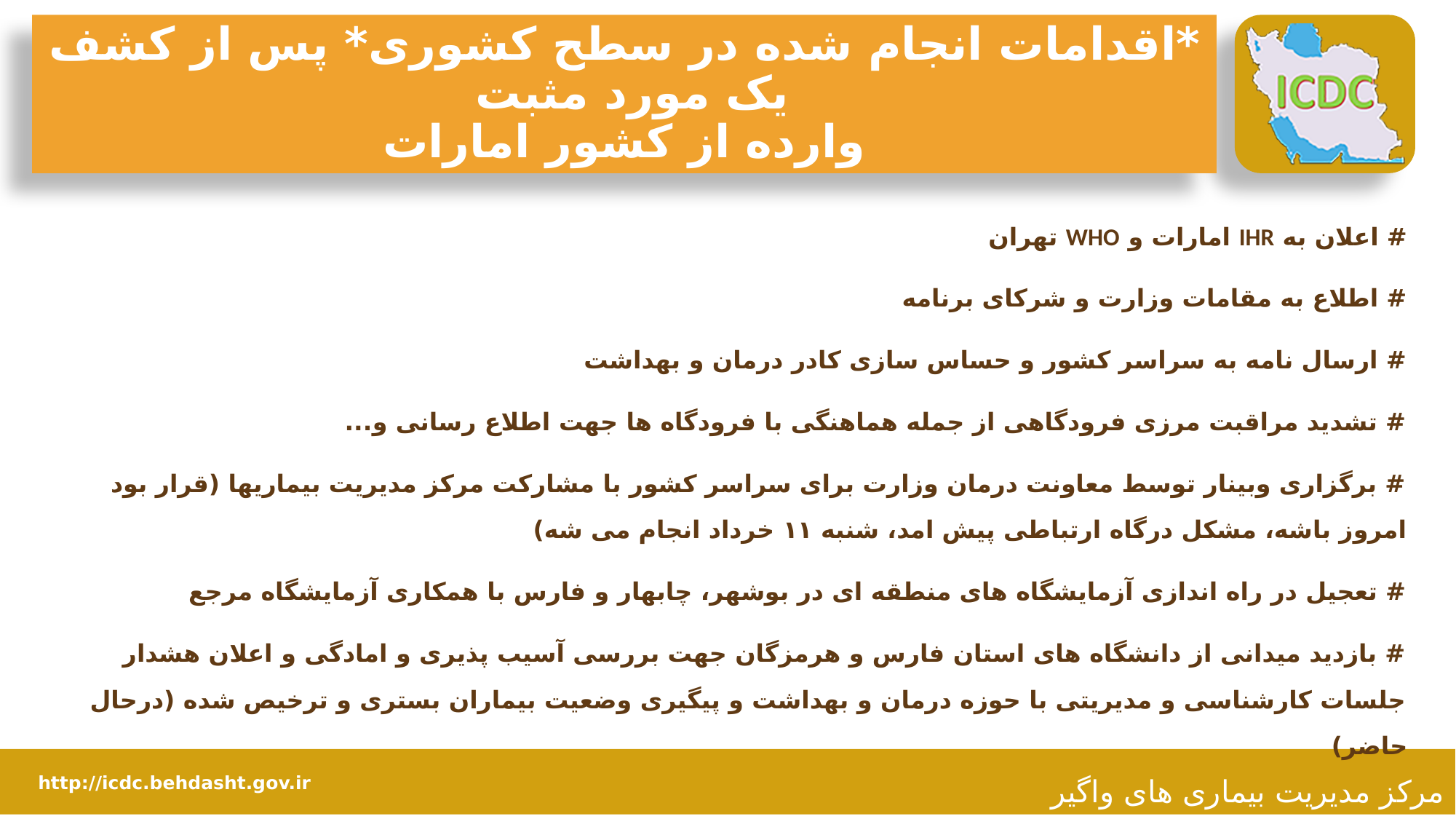

# *اقدامات انجام شده در سطح کشوری* پس از کشف یک مورد مثبت وارده از کشور امارات
# اعلان به IHR امارات و WHO تهران
# اطلاع به مقامات وزارت و شرکای برنامه
# ارسال نامه به سراسر کشور و حساس سازی کادر درمان و بهداشت
# تشدید مراقبت مرزی فرودگاهی از جمله هماهنگی با فرودگاه ها جهت اطلاع رسانی و...
# برگزاری وبینار توسط معاونت درمان وزارت برای سراسر کشور با مشارکت مرکز مدیریت بیماریها (قرار بود امروز باشه، مشکل درگاه ارتباطی پیش امد، شنبه ۱۱ خرداد انجام می شه)
# تعجیل در راه اندازی آزمایشگاه های منطقه ای در بوشهر، چابهار و فارس با همکاری آزمایشگاه مرجع
# بازدید میدانی از دانشگاه های استان فارس و هرمزگان جهت بررسی آسیب پذیری و امادگی و اعلان هشدار جلسات کارشناسی و مدیریتی با حوزه درمان و بهداشت و پیگیری وضعیت بیماران بستری و ترخیص شده (درحال حاضر)